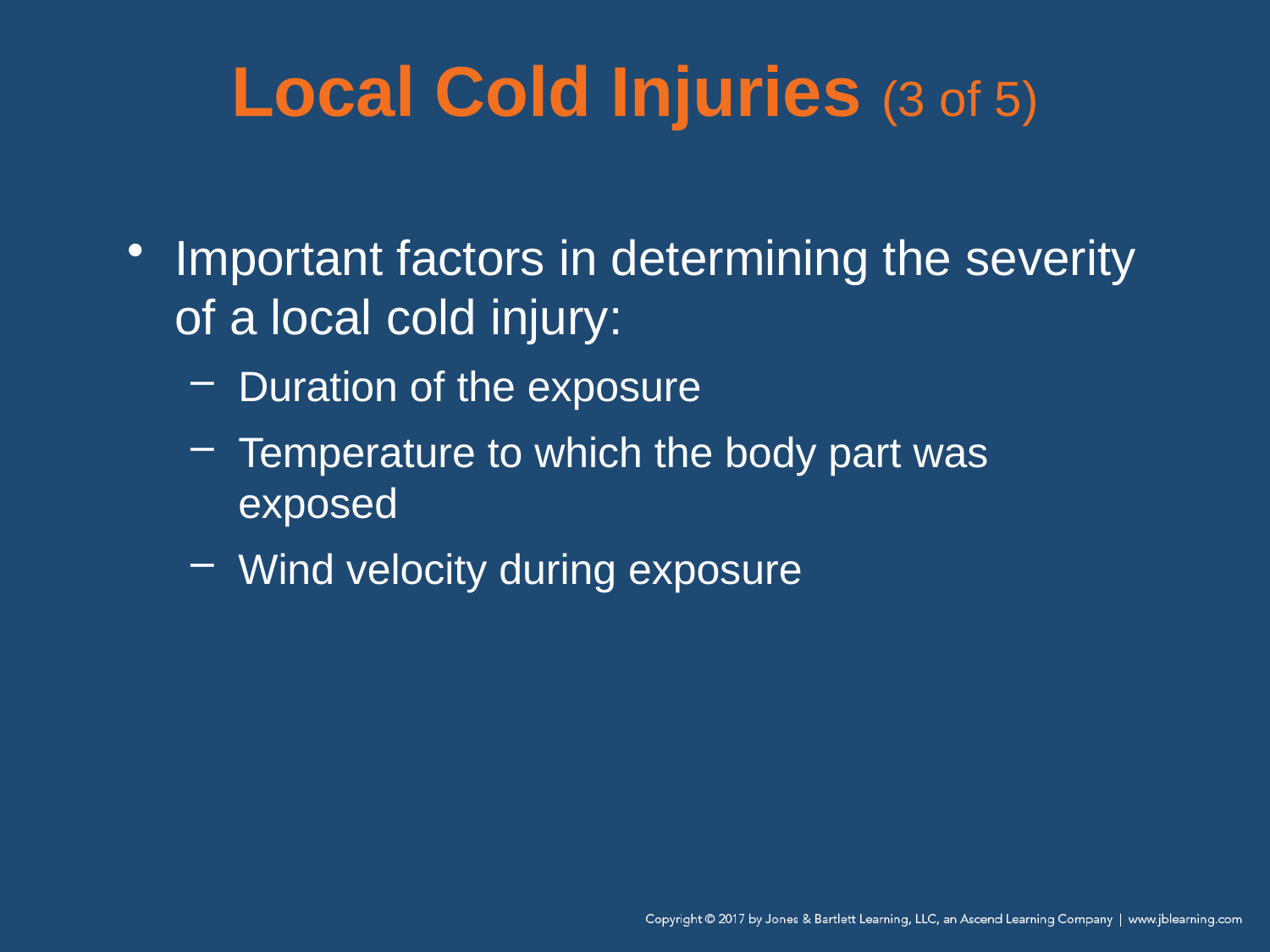

# Local Cold Injuries (3 of 5)
Important factors in determining the severity of a local cold injury:
Duration of the exposure
Temperature to which the body part was exposed
Wind velocity during exposure